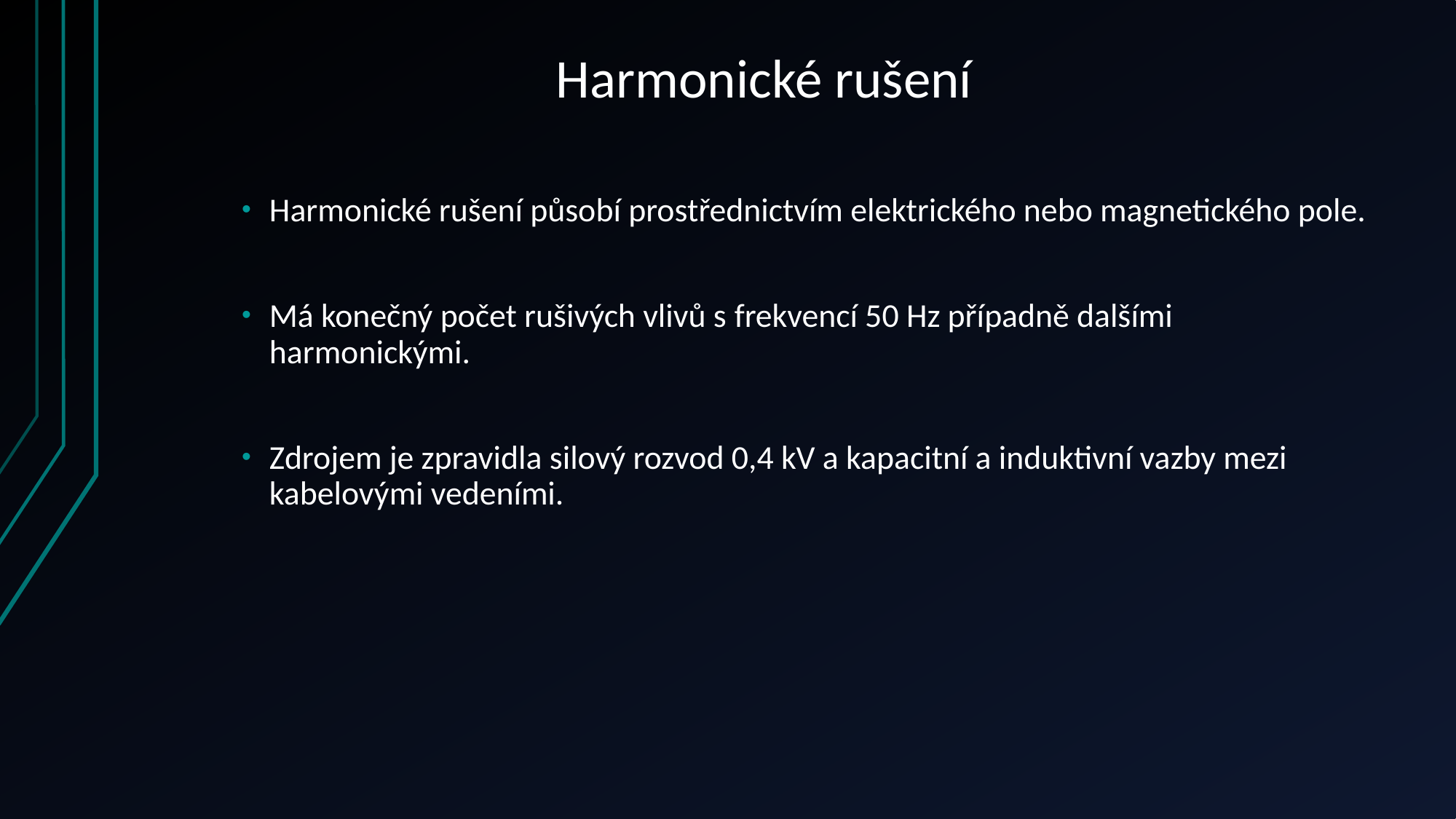

# Harmonické rušení
Harmonické rušení působí prostřednictvím elektrického nebo magnetického pole.

Má konečný počet rušivých vlivů s frekvencí 50 Hz případně dalšími harmonickými.

Zdrojem je zpravidla silový rozvod 0,4 kV a kapacitní a induktivní vazby mezi kabelovými vedeními.